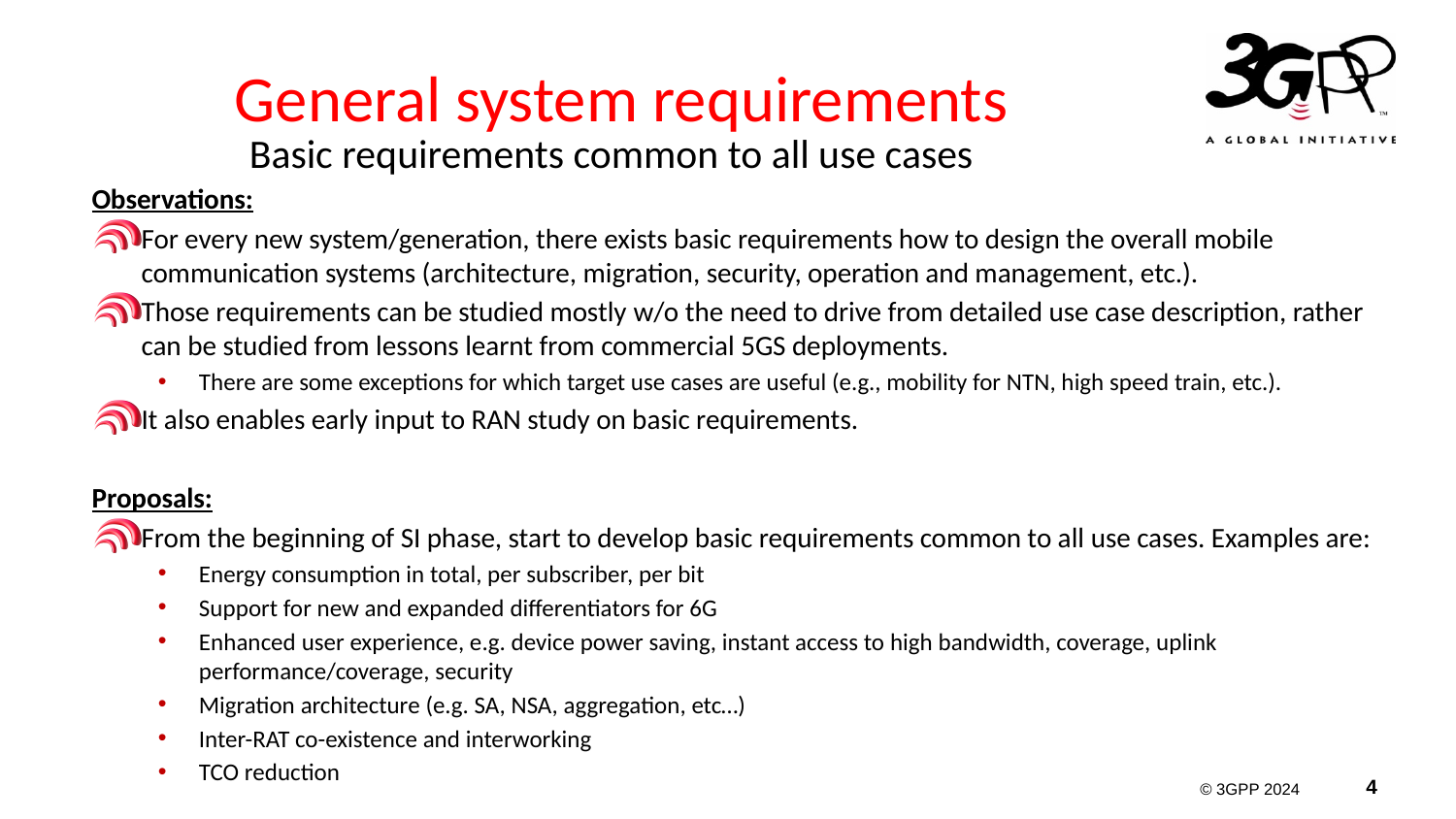

# General system requirements
Basic requirements common to all use cases
Observations:
For every new system/generation, there exists basic requirements how to design the overall mobile communication systems (architecture, migration, security, operation and management, etc.).
Those requirements can be studied mostly w/o the need to drive from detailed use case description, rather can be studied from lessons learnt from commercial 5GS deployments.
There are some exceptions for which target use cases are useful (e.g., mobility for NTN, high speed train, etc.).
It also enables early input to RAN study on basic requirements.

Proposals:
From the beginning of SI phase, start to develop basic requirements common to all use cases. Examples are:
Energy consumption in total, per subscriber​, per bit
Support for new and expanded differentiators for 6G ​
Enhanced user experience, e.g. device power saving, instant access to high bandwidth, coverage, uplink performance/coverage, security​
Migration architecture (e.g. SA, NSA, aggregation, etc…)​
Inter-RAT co-existence and interworking​
TCO reduction
© 3GPP 2024